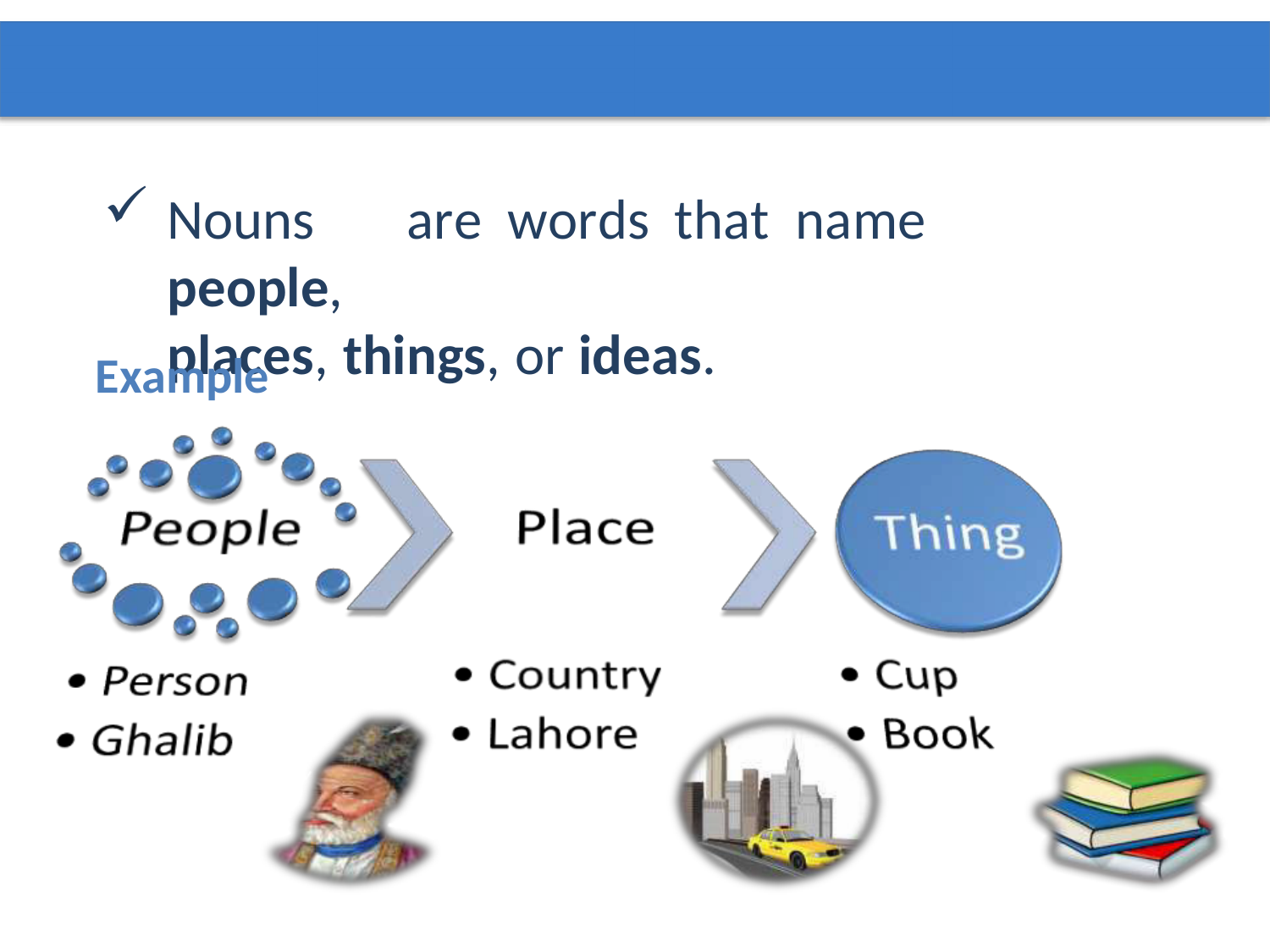

Nouns	are	words	that	name	people,
places, things, or ideas.
Example